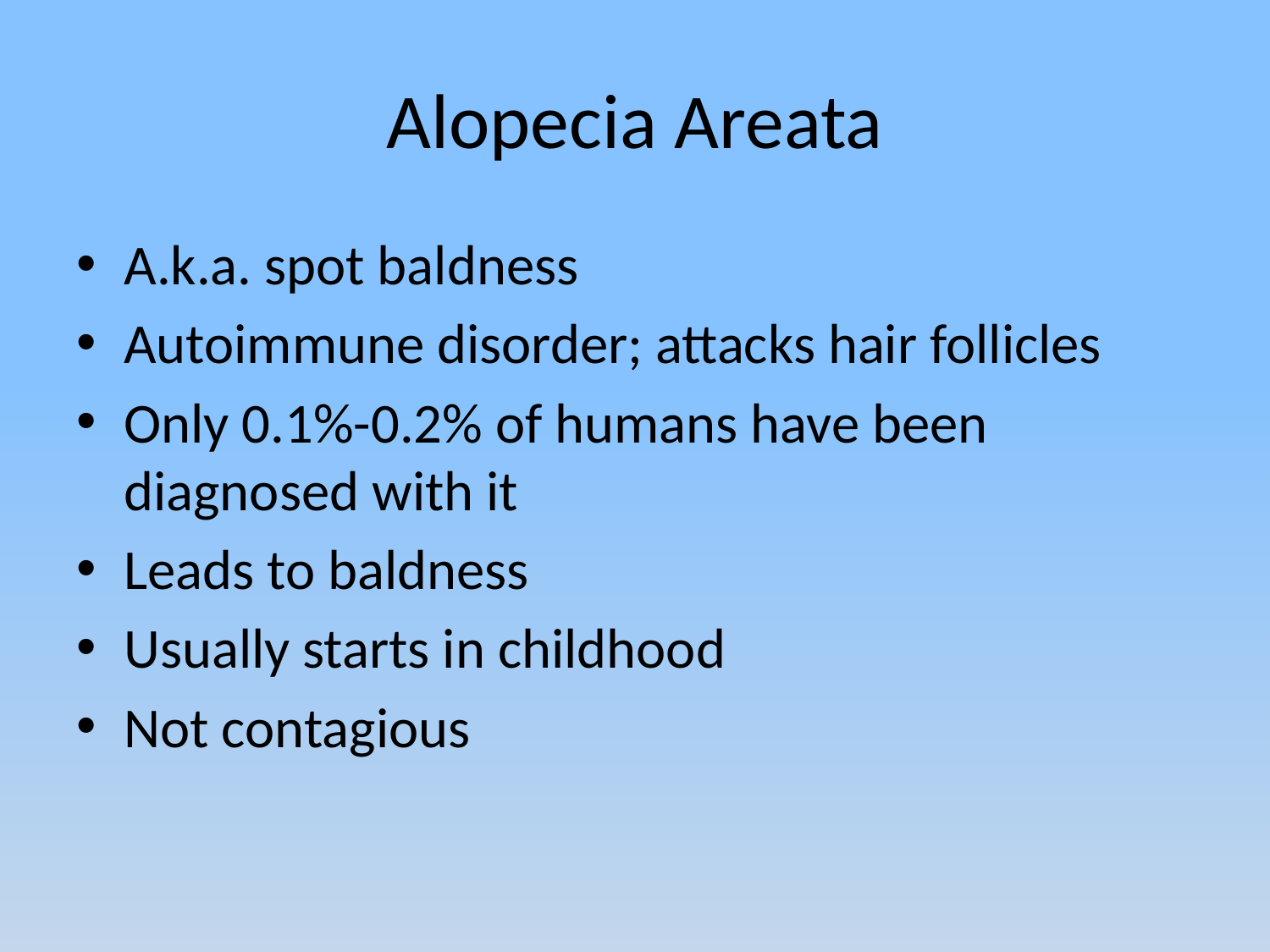

Alopecia Areata
A.k.a. spot baldness
Autoimmune disorder; attacks hair follicles
Only 0.1%-0.2% of humans have been diagnosed with it
Leads to baldness
Usually starts in childhood
Not contagious